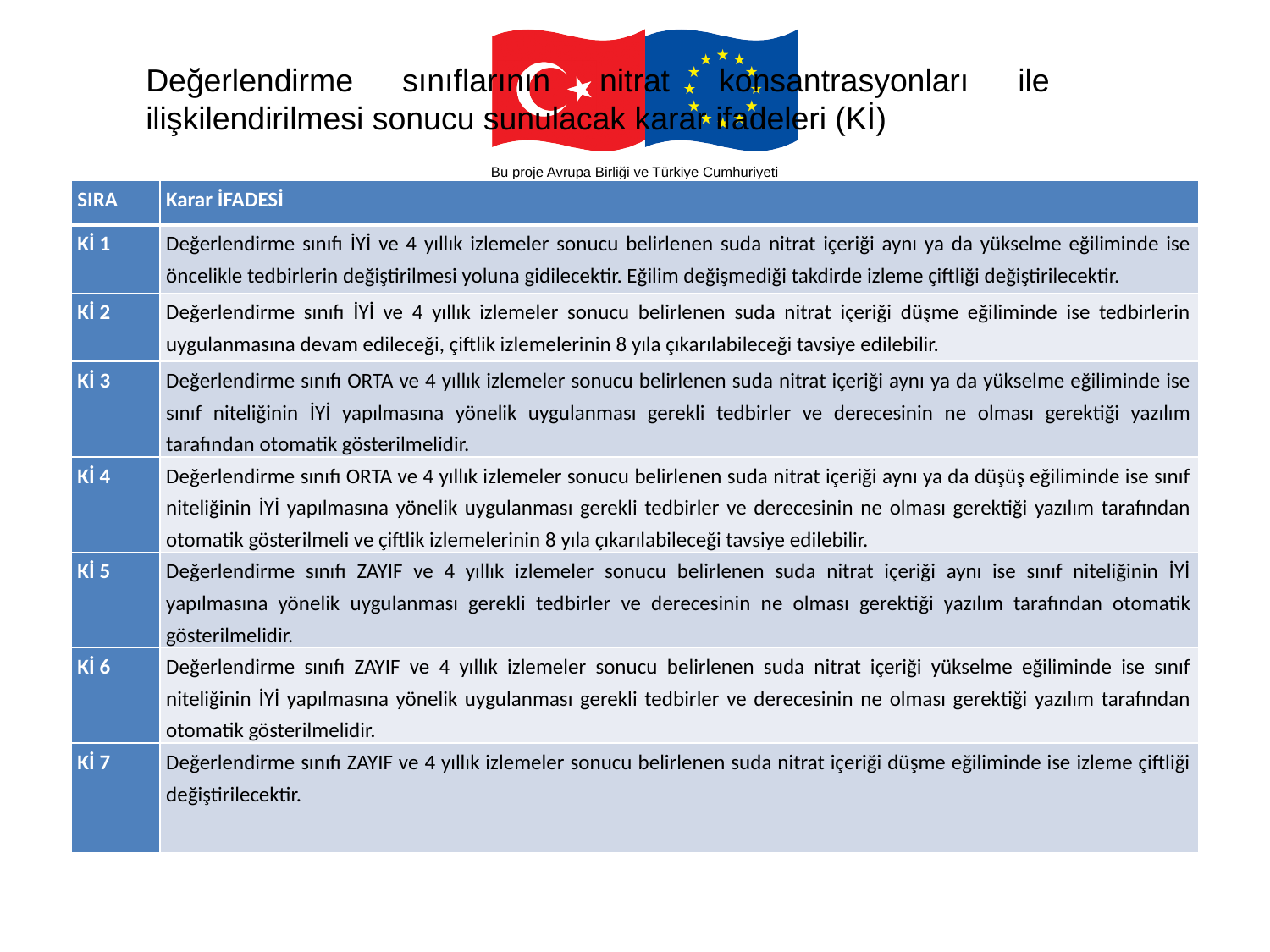

Değerlendirme sınıflarının nitrat konsantrasyonları ile ilişkilendirilmesi sonucu sunulacak karar ifadeleri (Kİ)
| SIRA | Karar İFADESİ |
| --- | --- |
| Kİ 1 | Değerlendirme sınıfı İYİ ve 4 yıllık izlemeler sonucu belirlenen suda nitrat içeriği aynı ya da yükselme eğiliminde ise öncelikle tedbirlerin değiştirilmesi yoluna gidilecektir. Eğilim değişmediği takdirde izleme çiftliği değiştirilecektir. |
| Kİ 2 | Değerlendirme sınıfı İYİ ve 4 yıllık izlemeler sonucu belirlenen suda nitrat içeriği düşme eğiliminde ise tedbirlerin uygulanmasına devam edileceği, çiftlik izlemelerinin 8 yıla çıkarılabileceği tavsiye edilebilir. |
| Kİ 3 | Değerlendirme sınıfı ORTA ve 4 yıllık izlemeler sonucu belirlenen suda nitrat içeriği aynı ya da yükselme eğiliminde ise sınıf niteliğinin İYİ yapılmasına yönelik uygulanması gerekli tedbirler ve derecesinin ne olması gerektiği yazılım tarafından otomatik gösterilmelidir. |
| Kİ 4 | Değerlendirme sınıfı ORTA ve 4 yıllık izlemeler sonucu belirlenen suda nitrat içeriği aynı ya da düşüş eğiliminde ise sınıf niteliğinin İYİ yapılmasına yönelik uygulanması gerekli tedbirler ve derecesinin ne olması gerektiği yazılım tarafından otomatik gösterilmeli ve çiftlik izlemelerinin 8 yıla çıkarılabileceği tavsiye edilebilir. |
| Kİ 5 | Değerlendirme sınıfı ZAYIF ve 4 yıllık izlemeler sonucu belirlenen suda nitrat içeriği aynı ise sınıf niteliğinin İYİ yapılmasına yönelik uygulanması gerekli tedbirler ve derecesinin ne olması gerektiği yazılım tarafından otomatik gösterilmelidir. |
| Kİ 6 | Değerlendirme sınıfı ZAYIF ve 4 yıllık izlemeler sonucu belirlenen suda nitrat içeriği yükselme eğiliminde ise sınıf niteliğinin İYİ yapılmasına yönelik uygulanması gerekli tedbirler ve derecesinin ne olması gerektiği yazılım tarafından otomatik gösterilmelidir. |
| Kİ 7 | Değerlendirme sınıfı ZAYIF ve 4 yıllık izlemeler sonucu belirlenen suda nitrat içeriği düşme eğiliminde ise izleme çiftliği değiştirilecektir. |